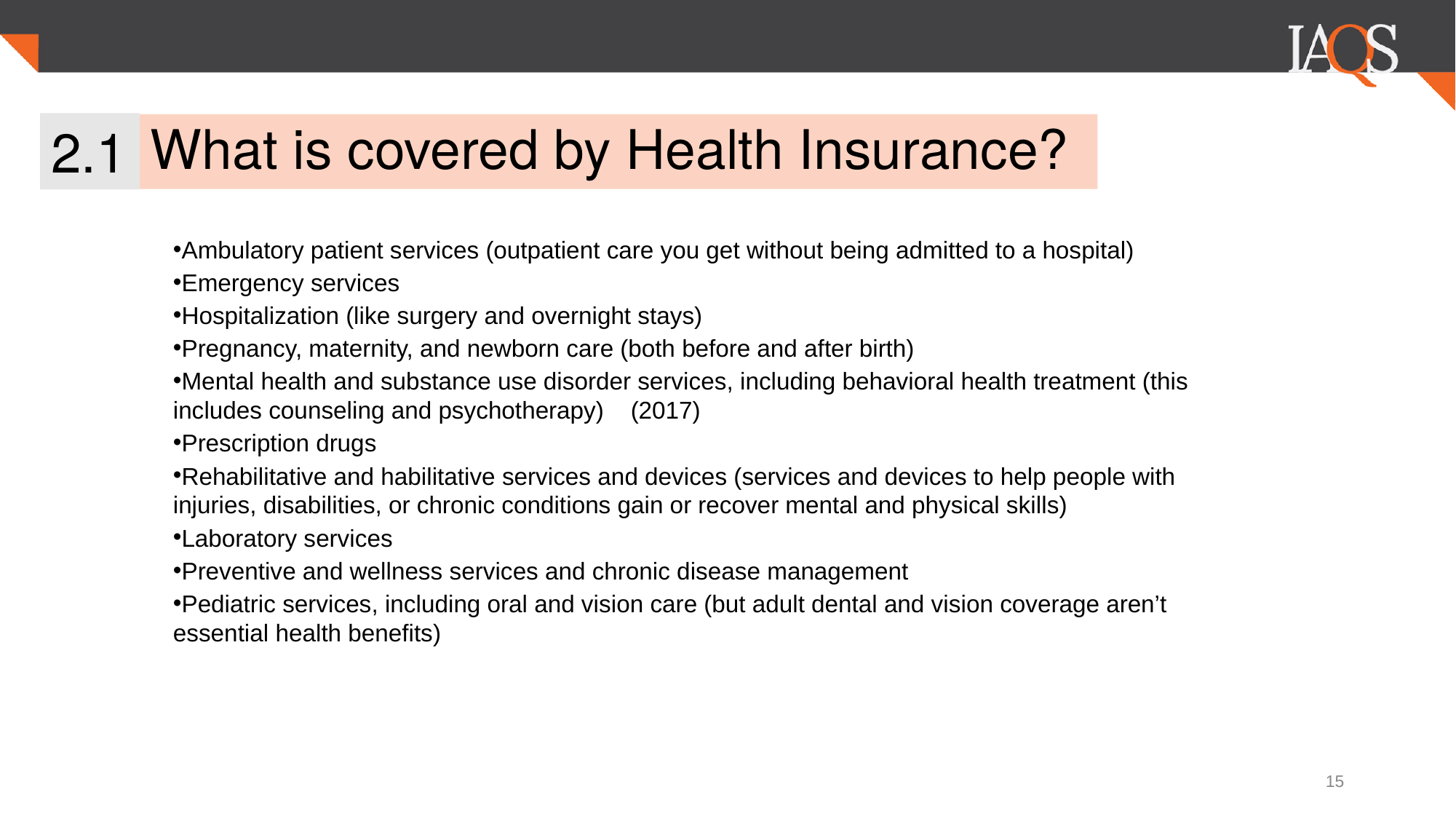

2.1
# What is covered by Health Insurance?
Ambulatory patient services (outpatient care you get without being admitted to a hospital)
Emergency services
Hospitalization (like surgery and overnight stays)
Pregnancy, maternity, and newborn care (both before and after birth)
Mental health and substance use disorder services, including behavioral health treatment (this includes counseling and psychotherapy)    (2017)
Prescription drugs
Rehabilitative and habilitative services and devices (services and devices to help people with injuries, disabilities, or chronic conditions gain or recover mental and physical skills)
Laboratory services
Preventive and wellness services and chronic disease management
Pediatric services, including oral and vision care (but adult dental and vision coverage aren’t essential health benefits)

15